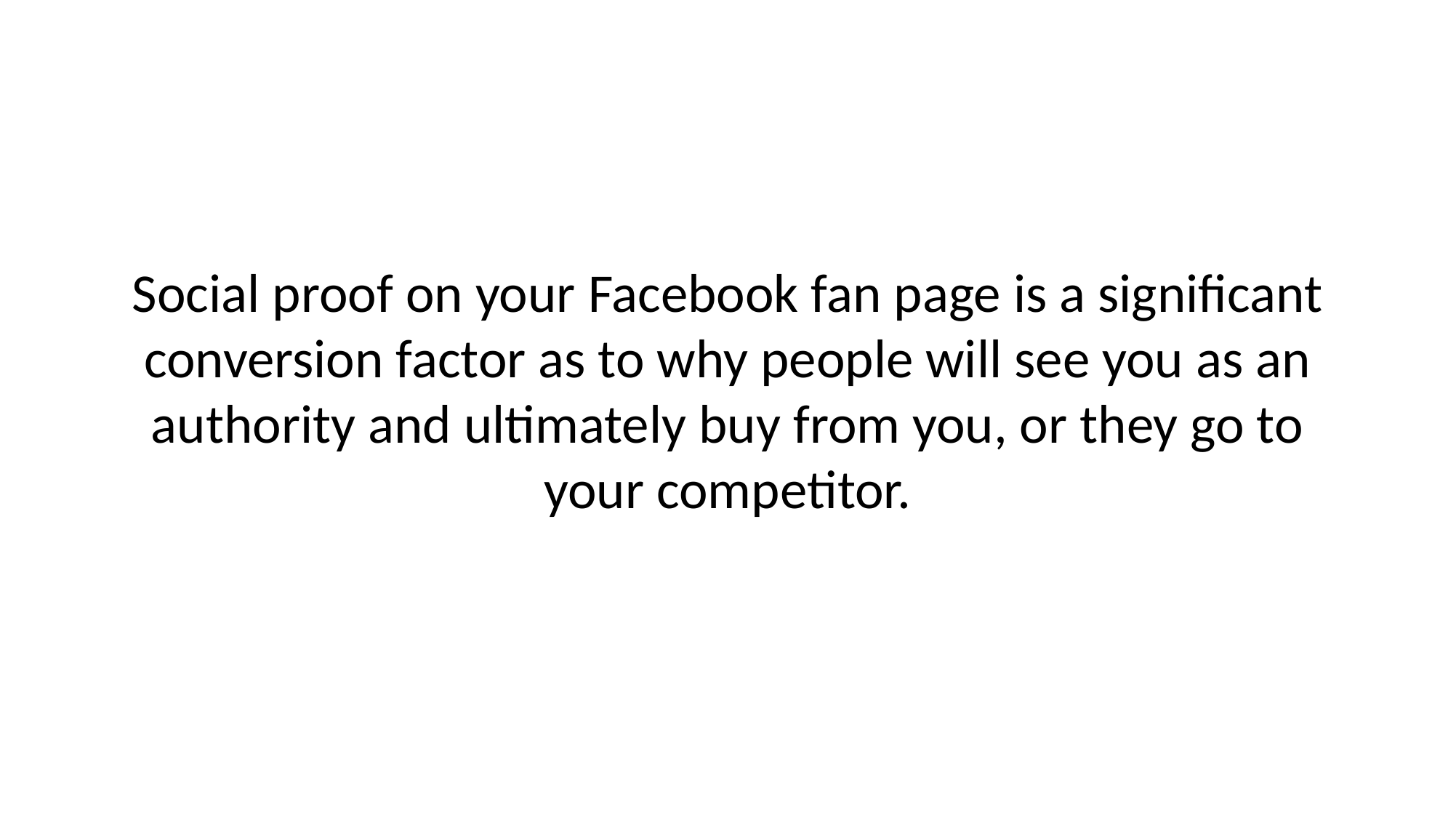

# Social proof on your Facebook fan page is a significant conversion factor as to why people will see you as an authority and ultimately buy from you, or they go to your competitor.